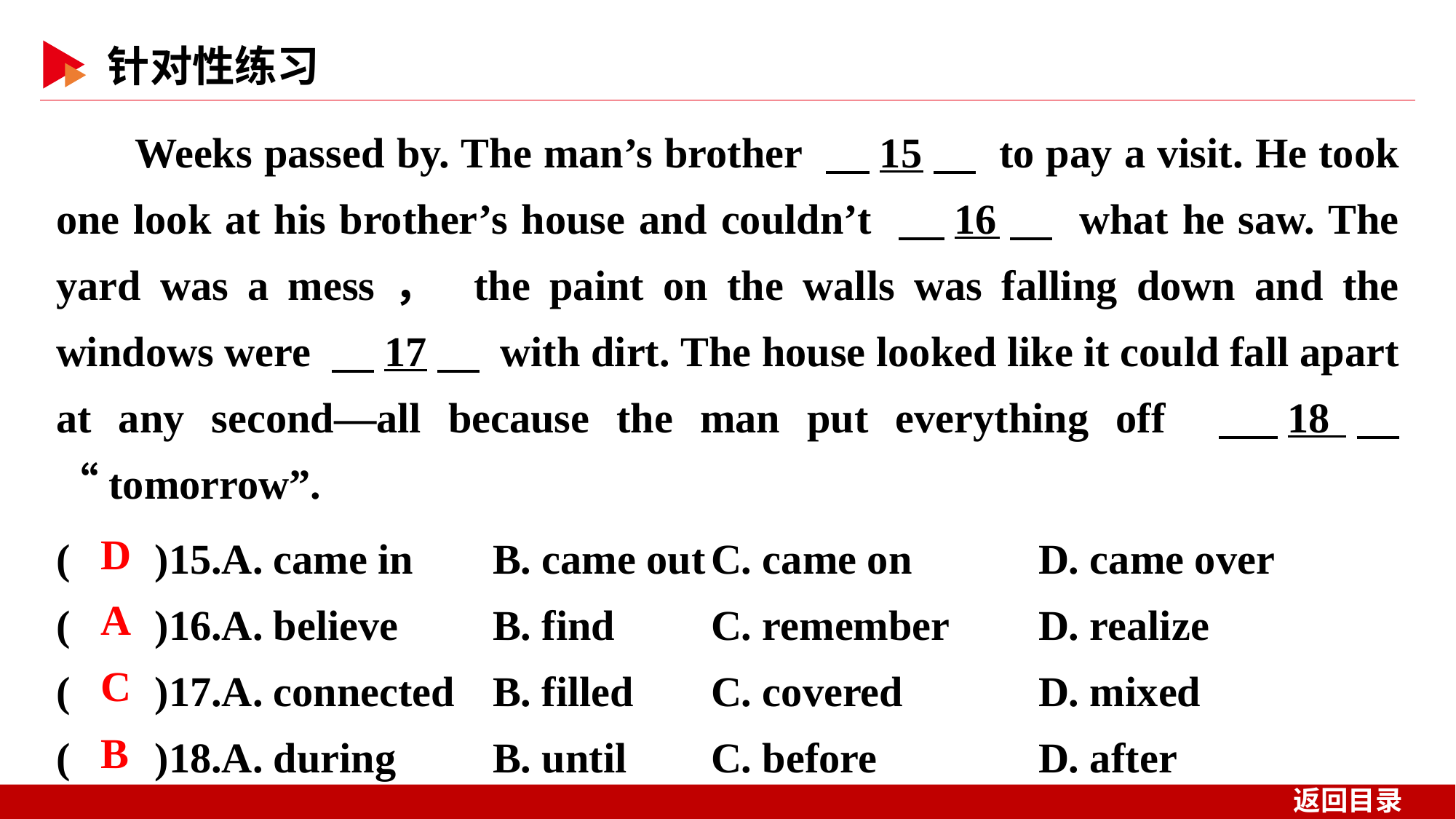

Weeks passed by. The man’s brother 　15　 to pay a visit. He took one look at his brother’s house and couldn’t 　16　 what he saw. The yard was a mess， the paint on the walls was falling down and the windows were 　17　 with dirt. The house looked like it could fall apart at any second—all because the man put everything off 　18　 “tomorrow”.
(        )15.A. came in 	B. came out	C. came on     	D. came over
(        )16.A. believe     	B. find	C. remember    	D. realize
(        )17.A. connected  	B. filled	C. covered        	D. mixed
(        )18.A. during      	B. until	C. before        	D. after
   D
   A
   C
   B